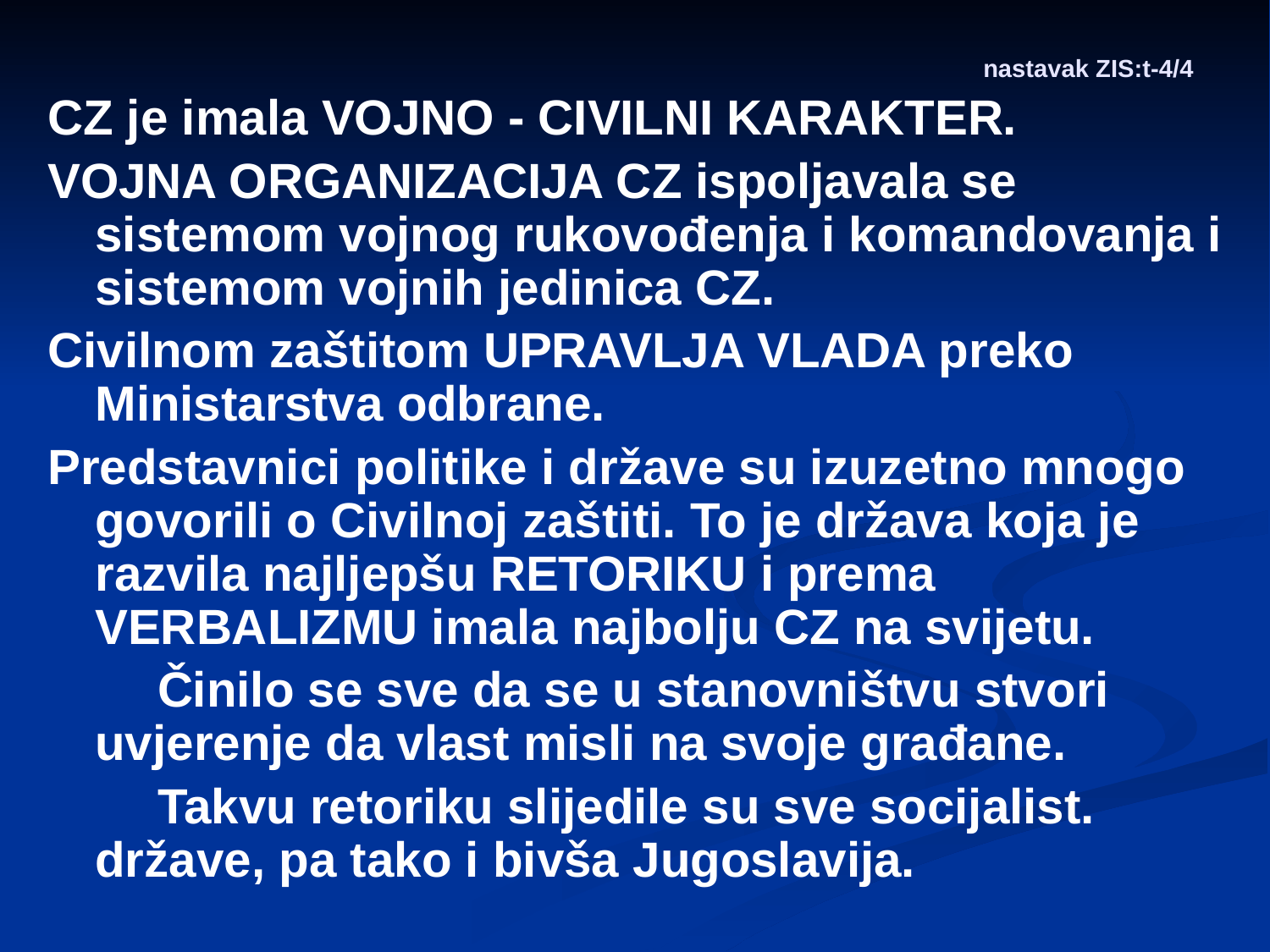

# nastavak ZIS:t-4/4
CZ je imala VOJNO - CIVILNI KARAKTER.
VOJNA ORGANIZACIJA CZ ispoljavala se  sistemom vojnog rukovođenja i komandovanja i sistemom vojnih jedinica CZ.
Civilnom zaštitom UPRAVLJA VLADA preko Ministarstva odbrane.
Predstavnici politike i države su izuzetno mnogo govorili o Civilnoj zaštiti. To je država koja je razvila najljepšu RETORIKU i prema VERBALIZMU imala najbolju CZ na svijetu.
        Činilo se sve da se u stanovništvu stvori uvjerenje da vlast misli na svoje građane.
        Takvu retoriku slijedile su sve socijalist. države, pa tako i bivša Jugoslavija.